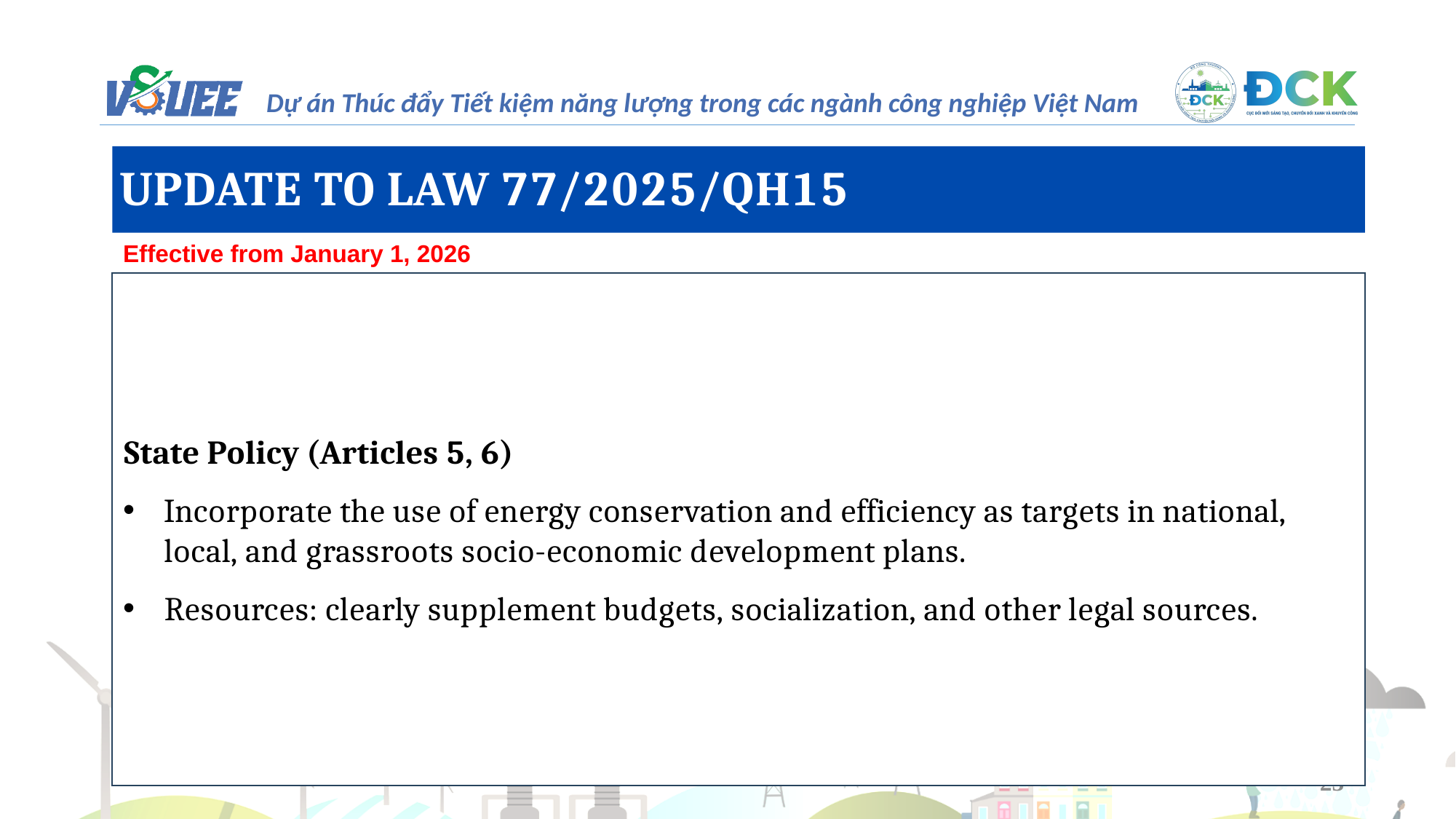

UPDATE TO LAW 77/2025/QH15
Effective from January 1, 2026
State Policy (Articles 5, 6)
Incorporate the use of energy conservation and efficiency as targets in national, local, and grassroots socio-economic development plans.
Resources: clearly supplement budgets, socialization, and other legal sources.
23